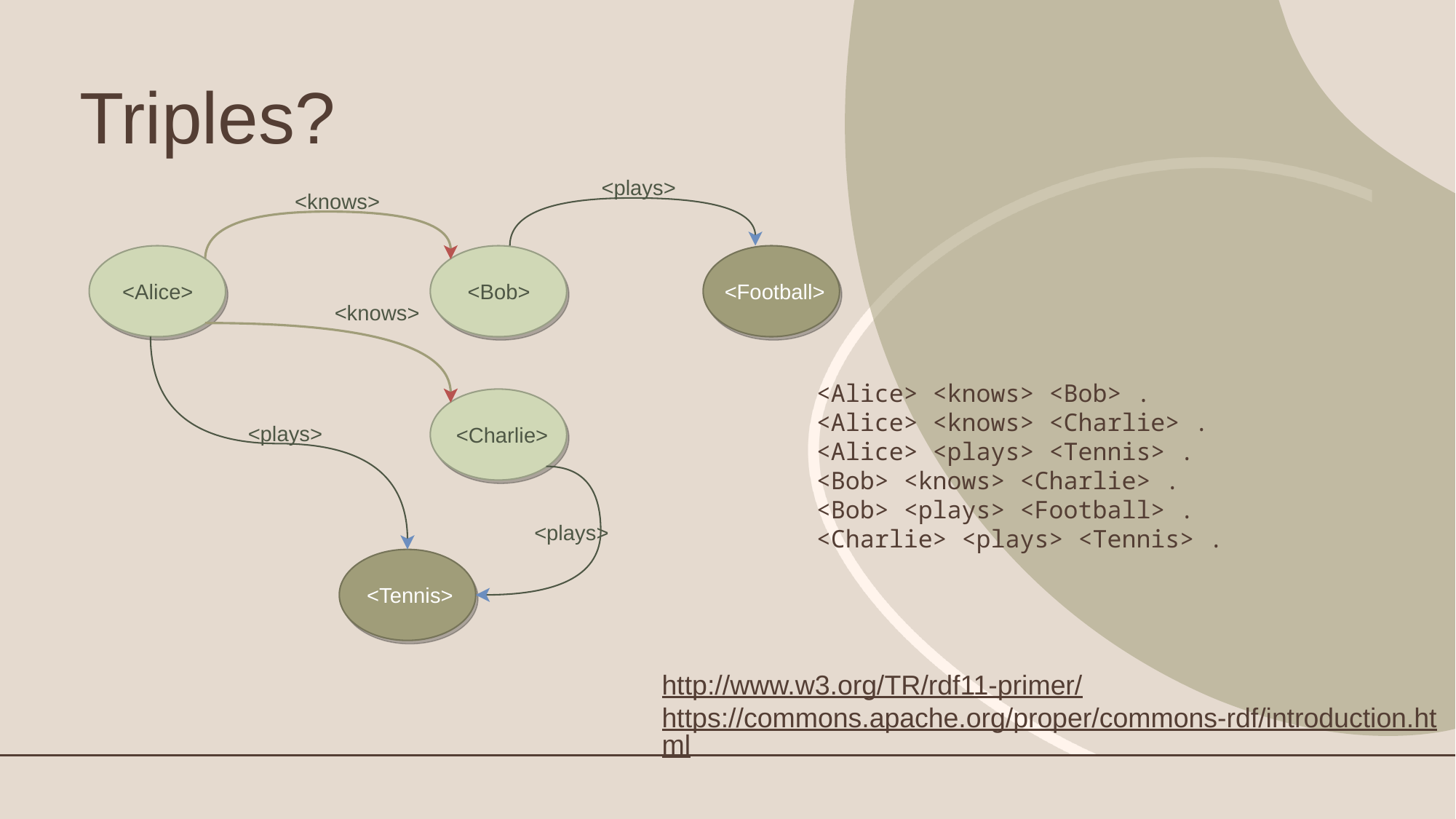

# Triples?
<plays>
<knows>

<Alice>
<Bob>
<Football>
<knows>

<Alice> <knows> <Bob> .
<Alice> <knows> <Charlie> .
<Alice> <plays> <Tennis> .
<Bob> <knows> <Charlie> .
<Bob> <plays> <Football> .
<Charlie> <plays> <Tennis> .

<plays>
<Charlie>

<plays>

<Tennis>

http://www.w3.org/TR/rdf11-primer/
https://commons.apache.org/proper/commons-rdf/introduction.html